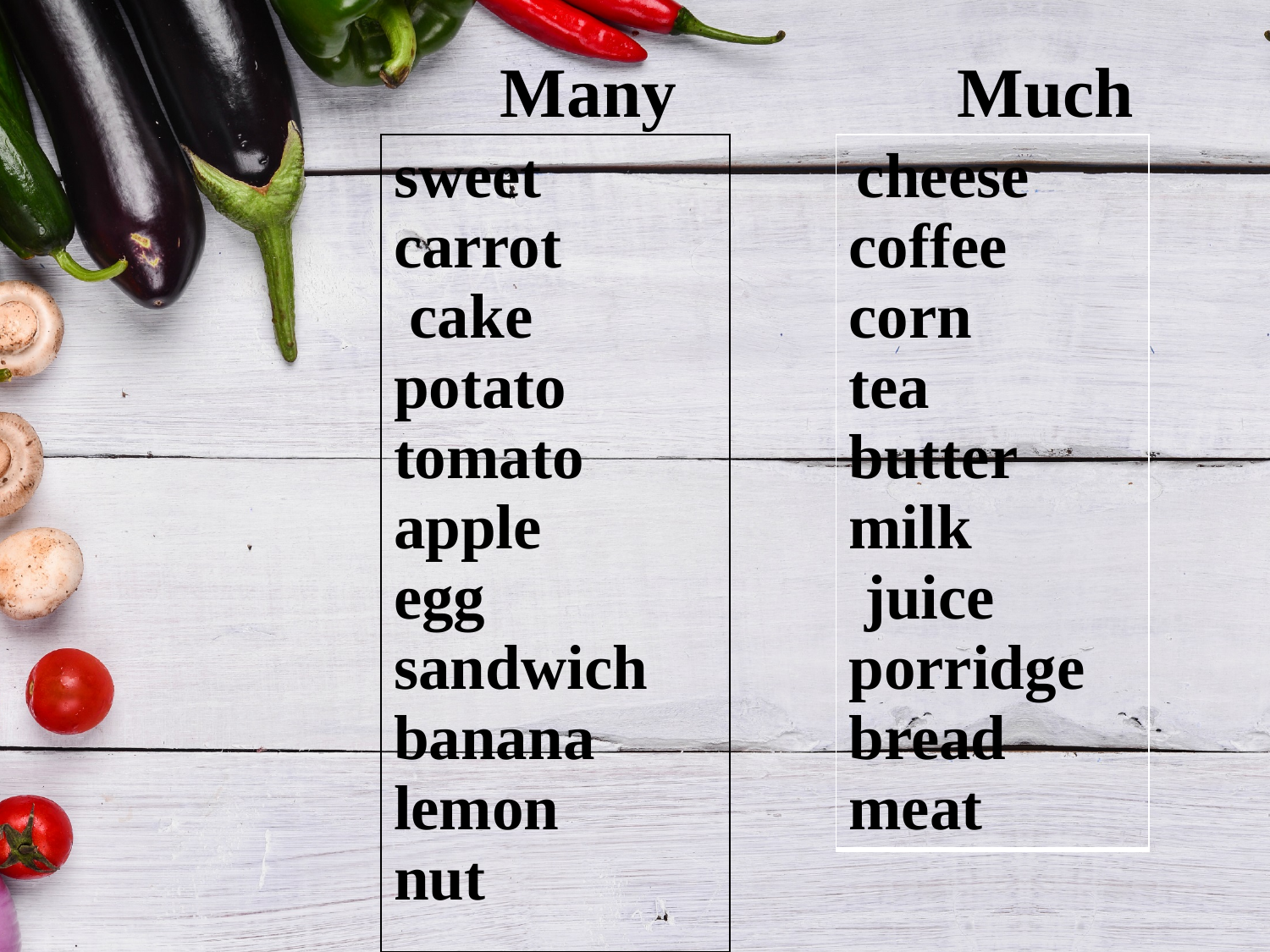

# Many                Much
| sweet carrot cake potato tomato apple egg sandwich banana lemon nut |
| --- |
| cheese coffee corn tea butter milk juice porridge bread meat |
| --- |